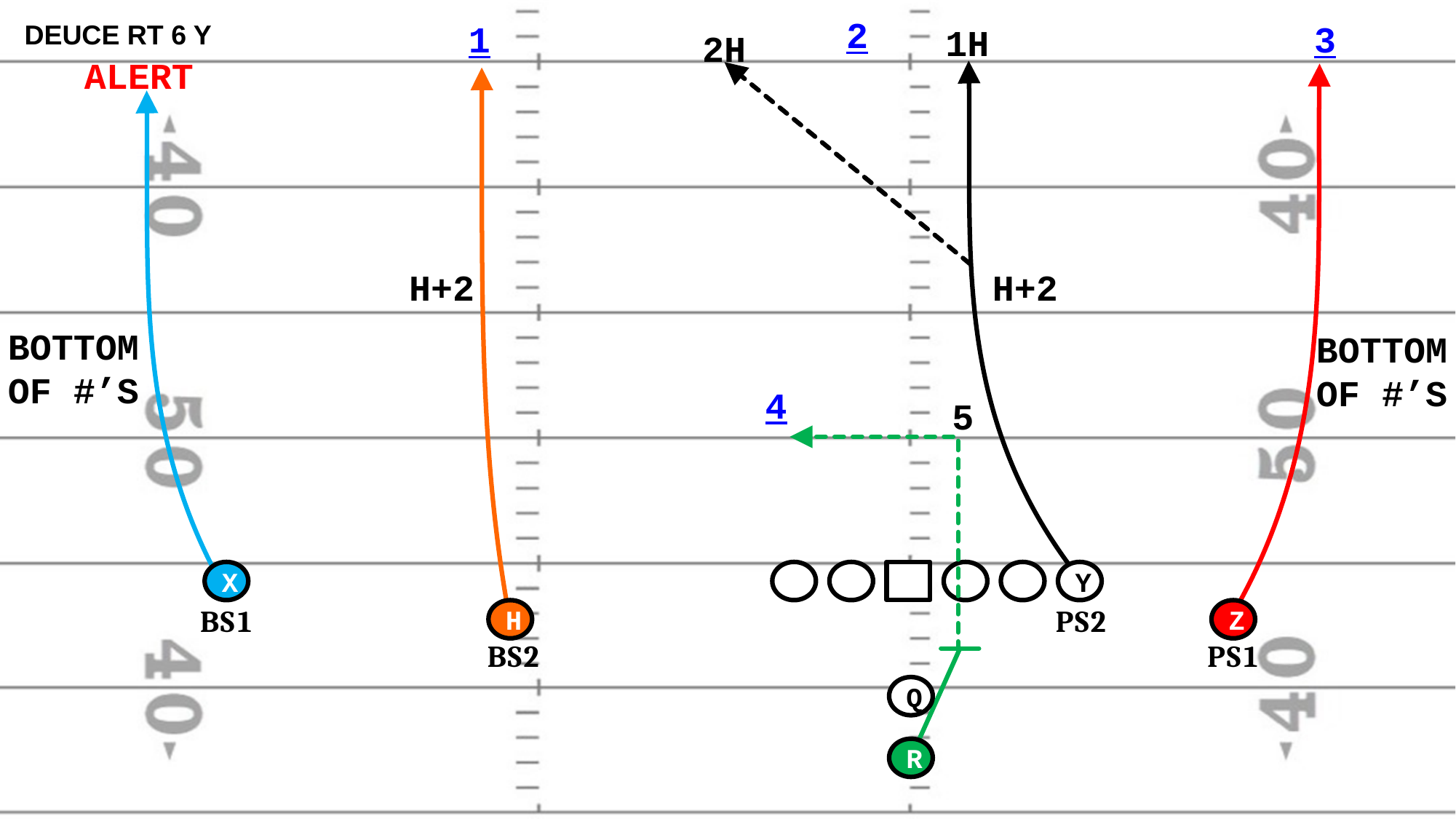

DEUCE RT 6 Y
2
1
3
1H
2H
ALERT

H+2
H+2
BOTTOM
OF #’S
BOTTOM
OF #’S
4
5

X

Y
BS1
PS2
H
Z
BS2
PS1
Q
R